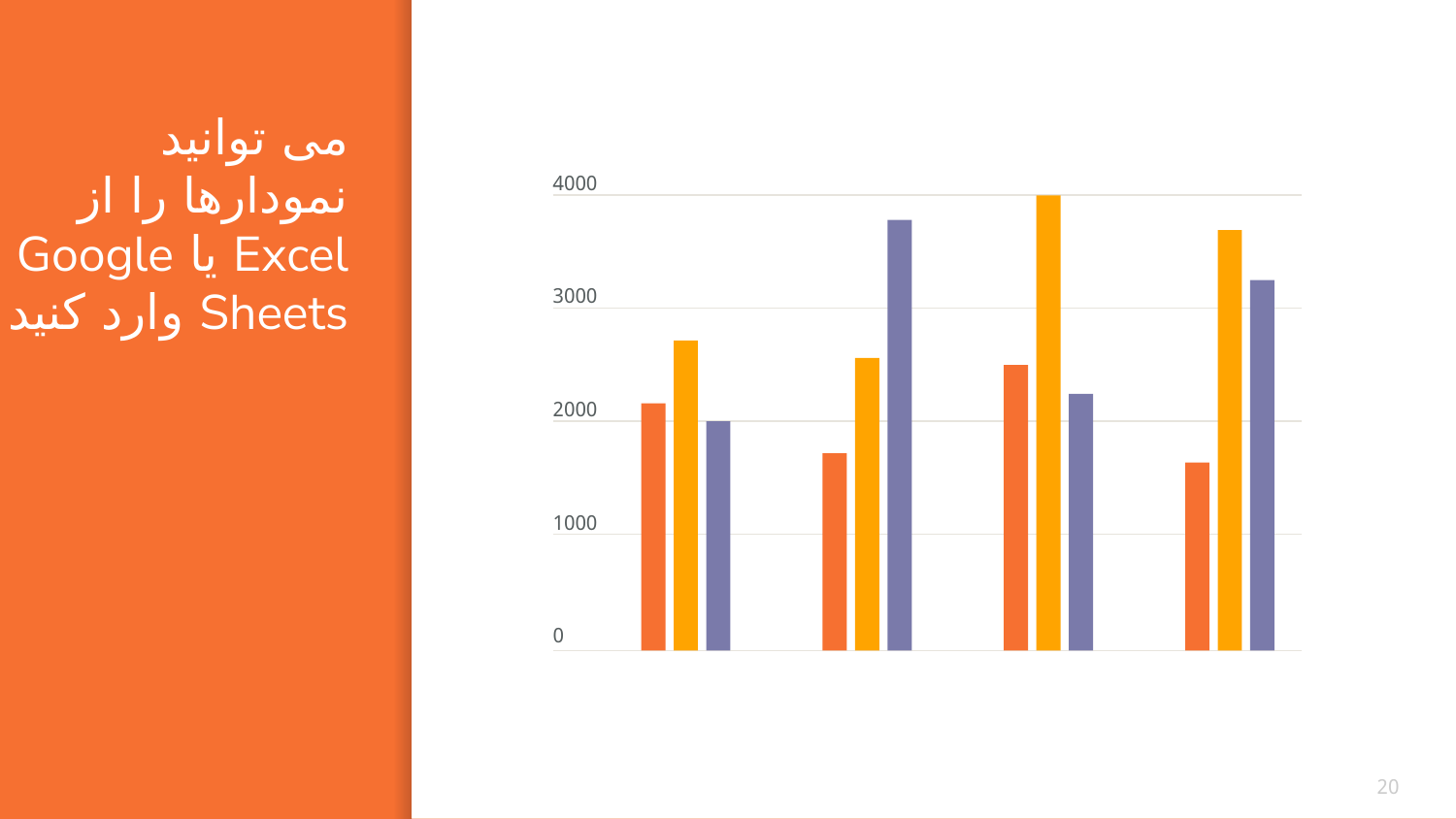

# می توانید نمودارها را از Excel یا Google Sheets وارد کنید
4000
3000
2000
1000
0

20